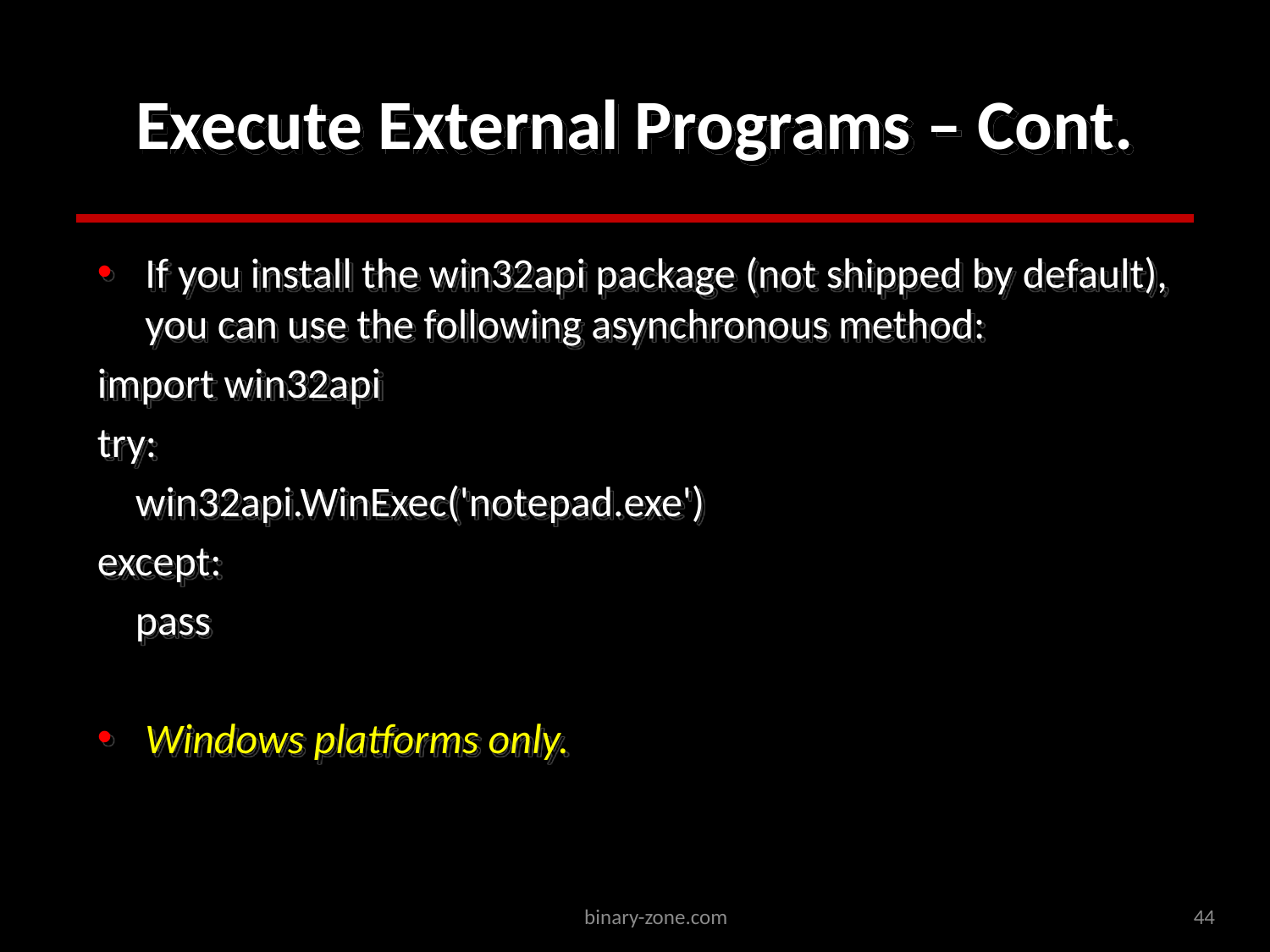

# Execute External Programs – Cont.
If you install the win32api package (not shipped by default), you can use the following asynchronous method:
import win32api
try:
    win32api.WinExec('notepad.exe')
except:
    pass

Windows platforms only.